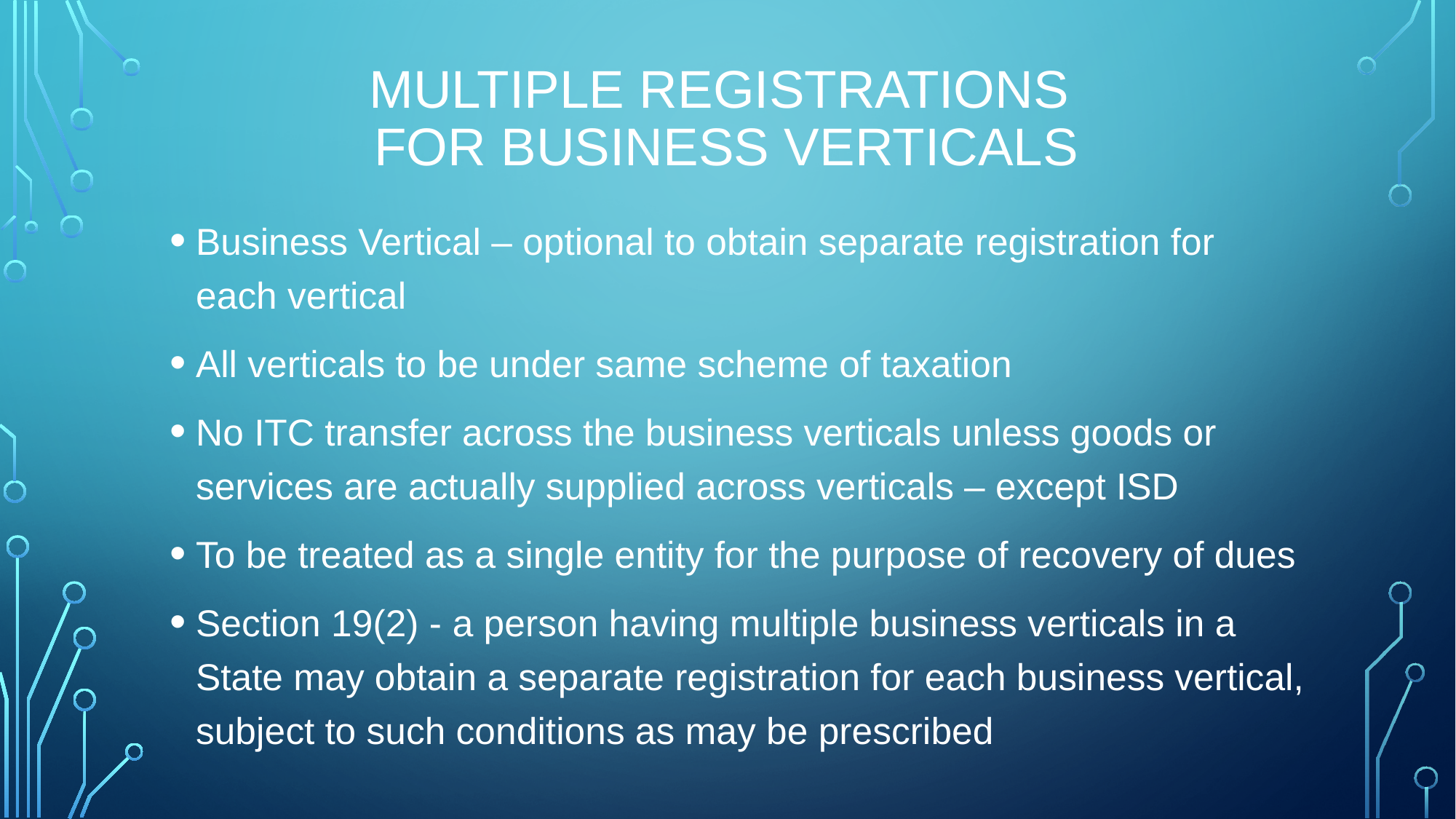

# Multiple registrations for business verticals
Business Vertical – optional to obtain separate registration for each vertical
All verticals to be under same scheme of taxation
No ITC transfer across the business verticals unless goods or services are actually supplied across verticals – except ISD
To be treated as a single entity for the purpose of recovery of dues
Section 19(2) - a person having multiple business verticals in a State may obtain a separate registration for each business vertical, subject to such conditions as may be prescribed